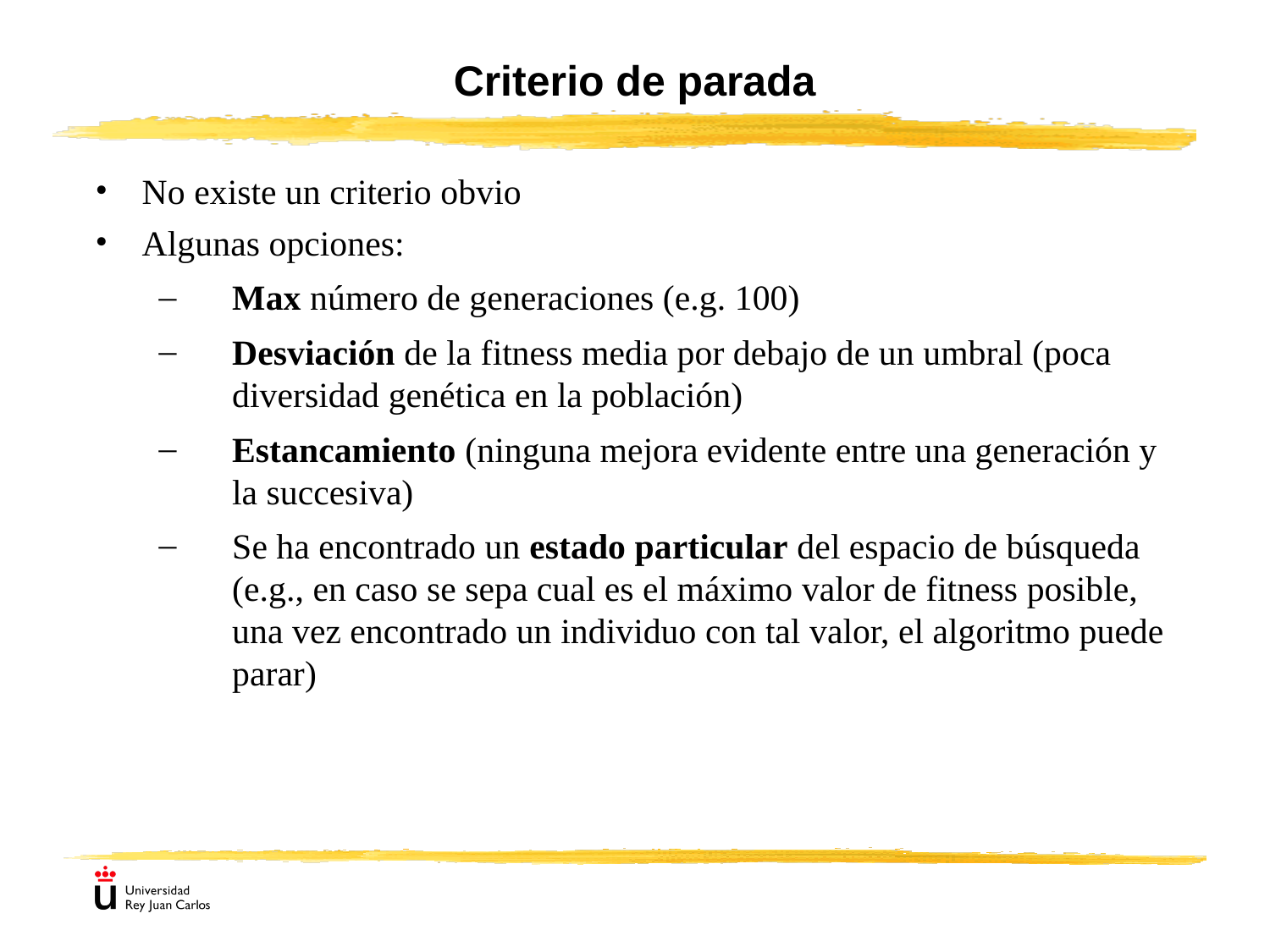

# Criterio de parada
No existe un criterio obvio
Algunas opciones:
Max número de generaciones (e.g. 100)‏
Desviación de la fitness media por debajo de un umbral (poca diversidad genética en la población)‏
Estancamiento (ninguna mejora evidente entre una generación y la succesiva)‏
Se ha encontrado un estado particular del espacio de búsqueda (e.g., en caso se sepa cual es el máximo valor de fitness posible, una vez encontrado un individuo con tal valor, el algoritmo puede parar)‏